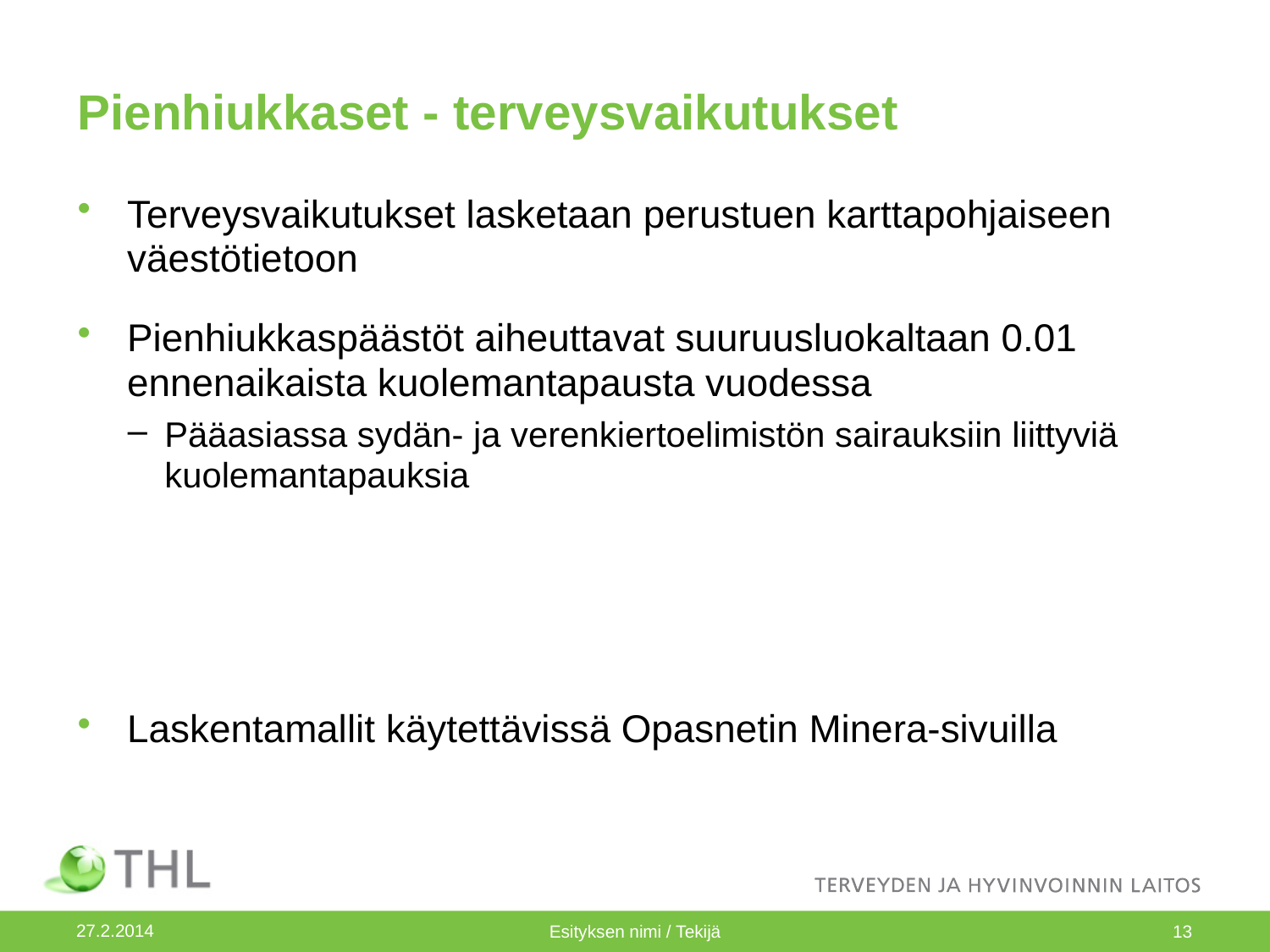

# Pienhiukkaset - terveysvaikutukset
Terveysvaikutukset lasketaan perustuen karttapohjaiseen väestötietoon

Pienhiukkaspäästöt aiheuttavat suuruusluokaltaan 0.01 ennenaikaista kuolemantapausta vuodessa
Pääasiassa sydän- ja verenkiertoelimistön sairauksiin liittyviä kuolemantapauksia

Laskentamallit käytettävissä Opasnetin Minera-sivuilla

27.2.2014
Esityksen nimi / Tekijä
13